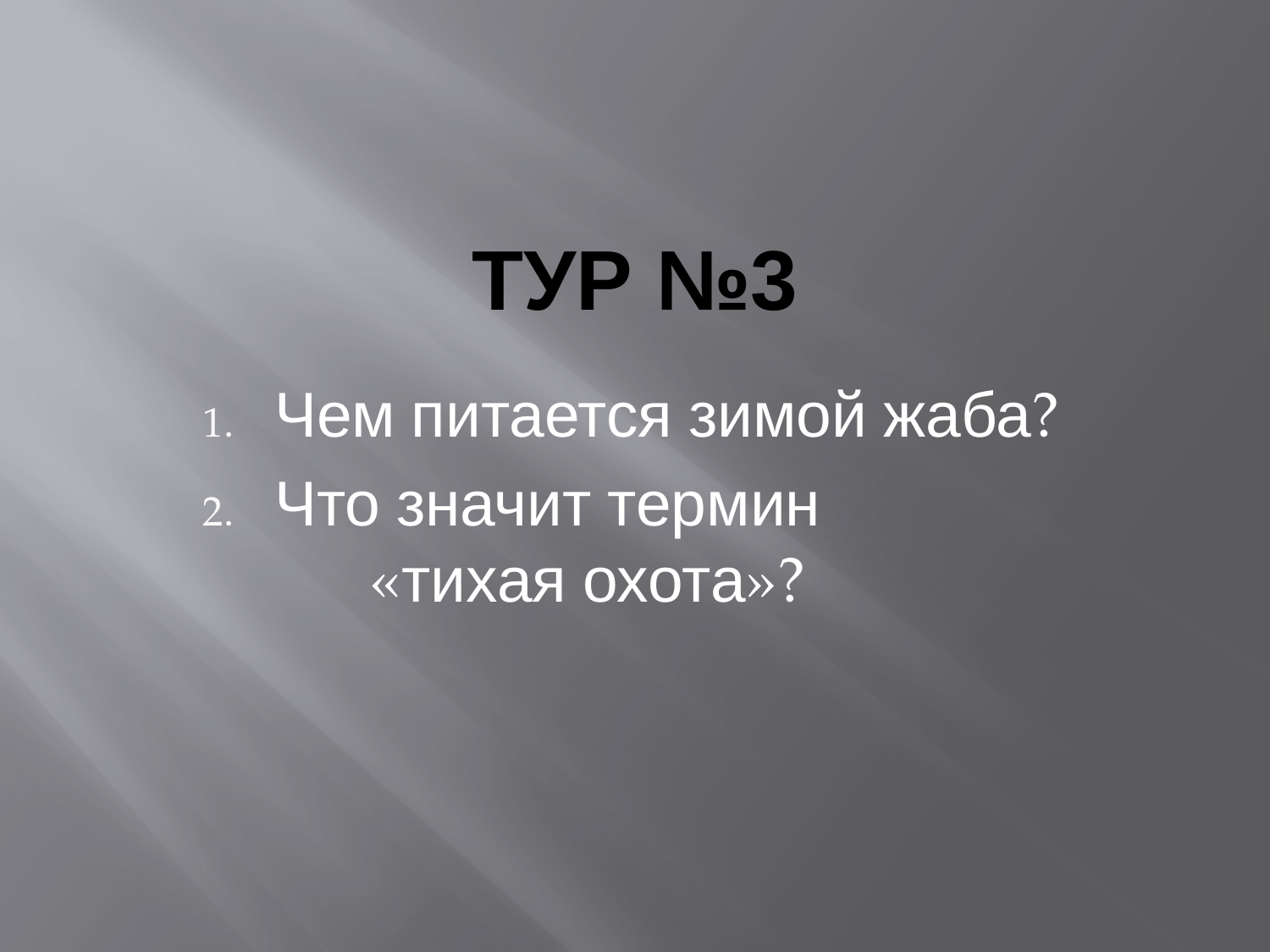

# Тур №3
Чем питается зимой жаба?
Что значит термин                      «тихая охота»?